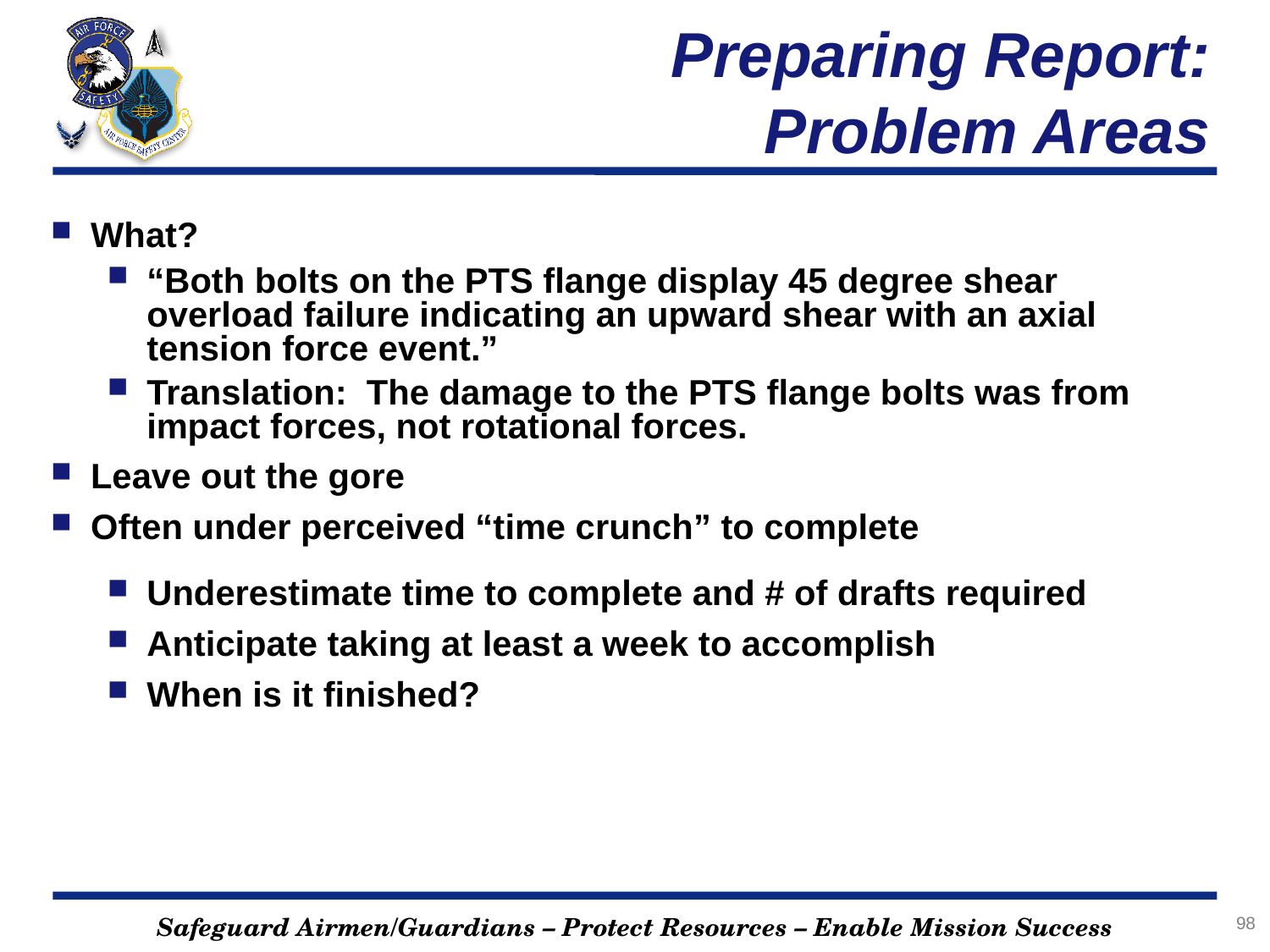

# Preparing Report: Problem Areas
What?
“Both bolts on the PTS flange display 45 degree shear overload failure indicating an upward shear with an axial tension force event.”
Translation:  The damage to the PTS flange bolts was from impact forces, not rotational forces.
Leave out the gore
Often under perceived “time crunch” to complete

Underestimate time to complete and # of drafts required
Anticipate taking at least a week to accomplish
When is it finished?

98